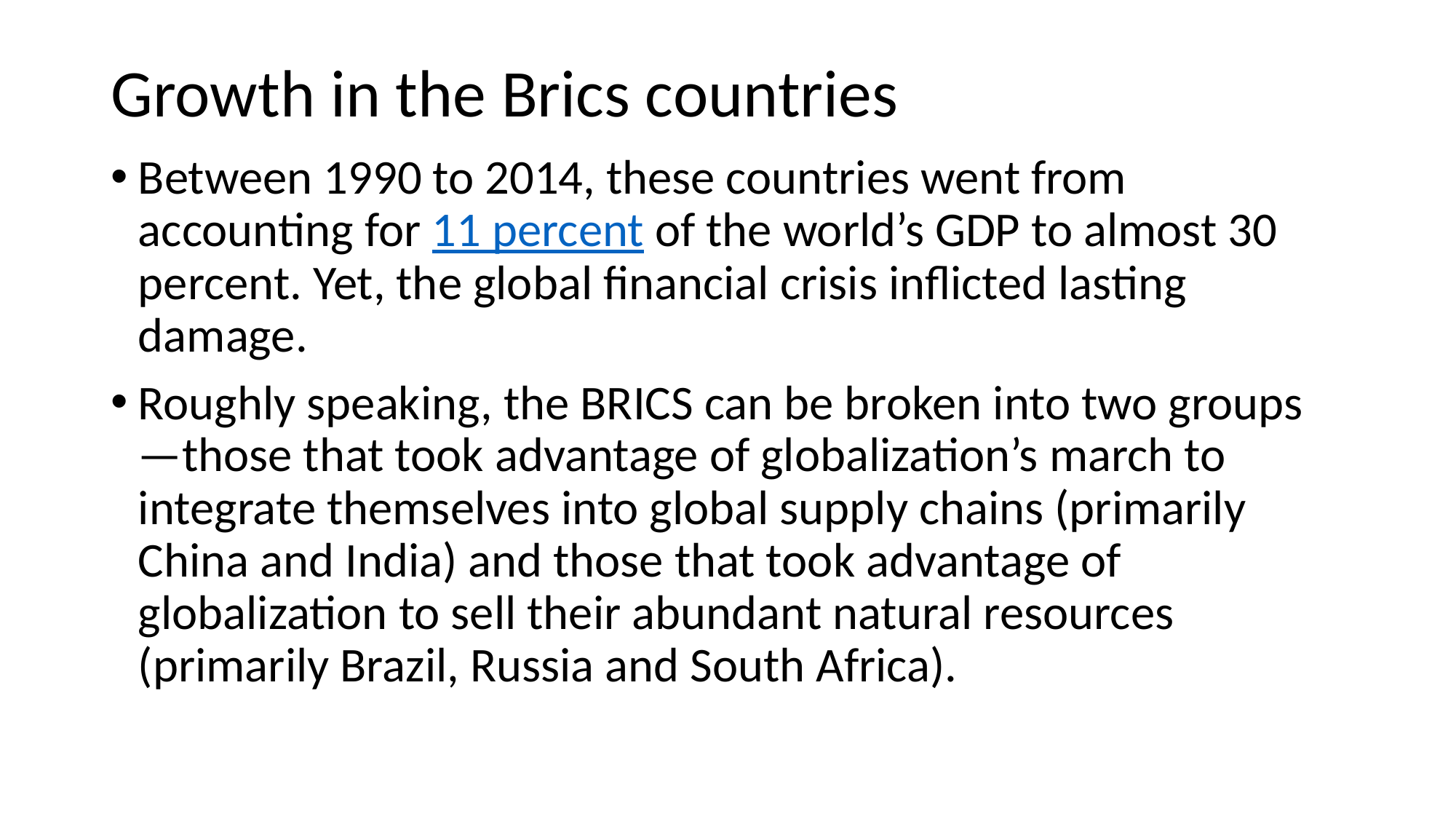

# Growth in the Brics countries
Between 1990 to 2014, these countries went from accounting for 11 percent of the world’s GDP to almost 30 percent. Yet, the global financial crisis inflicted lasting damage.
Roughly speaking, the BRICS can be broken into two groups—those that took advantage of globalization’s march to integrate themselves into global supply chains (primarily China and India) and those that took advantage of globalization to sell their abundant natural resources (primarily Brazil, Russia and South Africa).